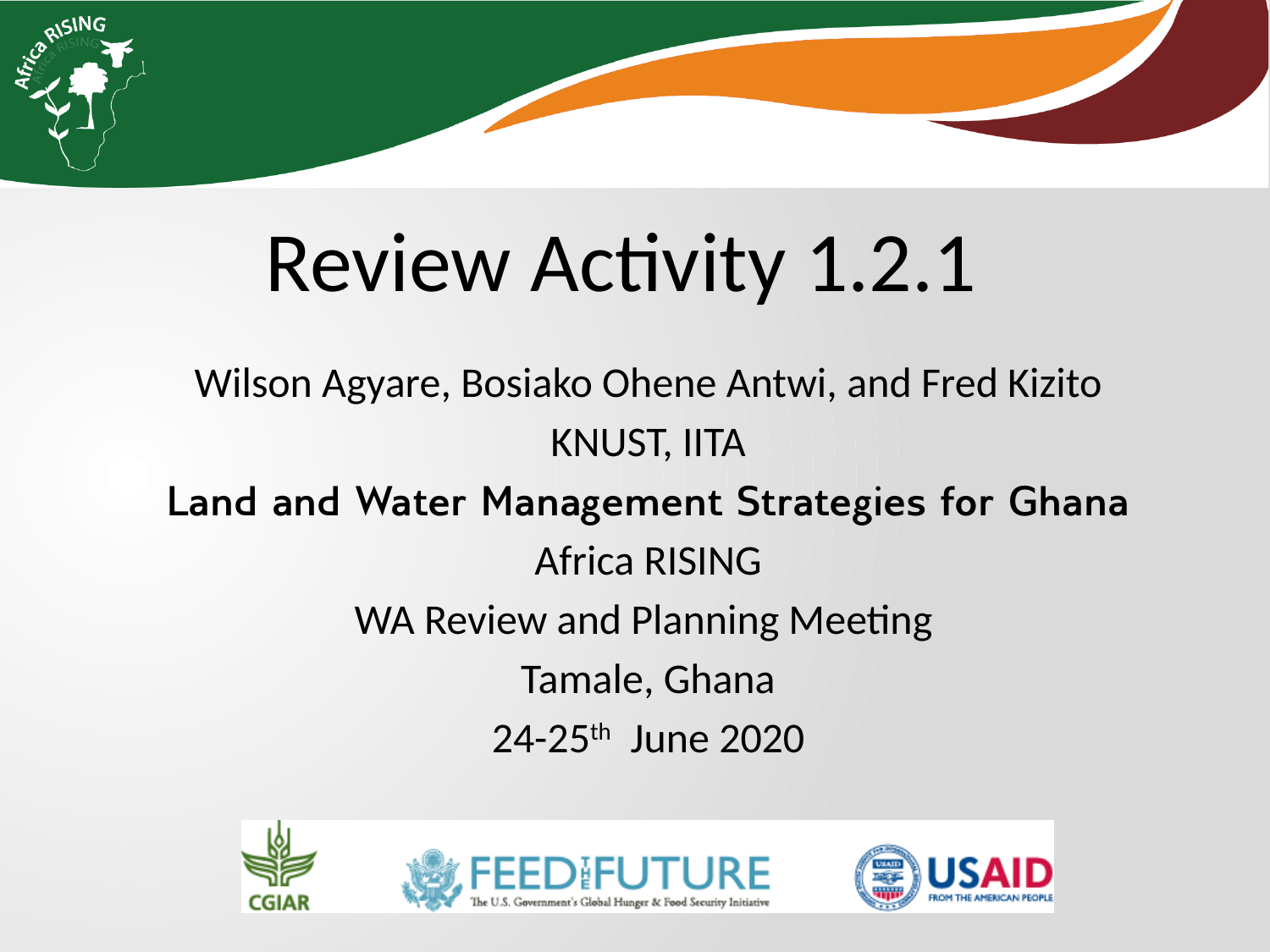

Review Activity 1.2.1
Wilson Agyare, Bosiako Ohene Antwi, and Fred Kizito
KNUST, IITA
Land and Water Management Strategies for Ghana
Africa RISING
WA Review and Planning Meeting
Tamale, Ghana
24-25th  June 2020